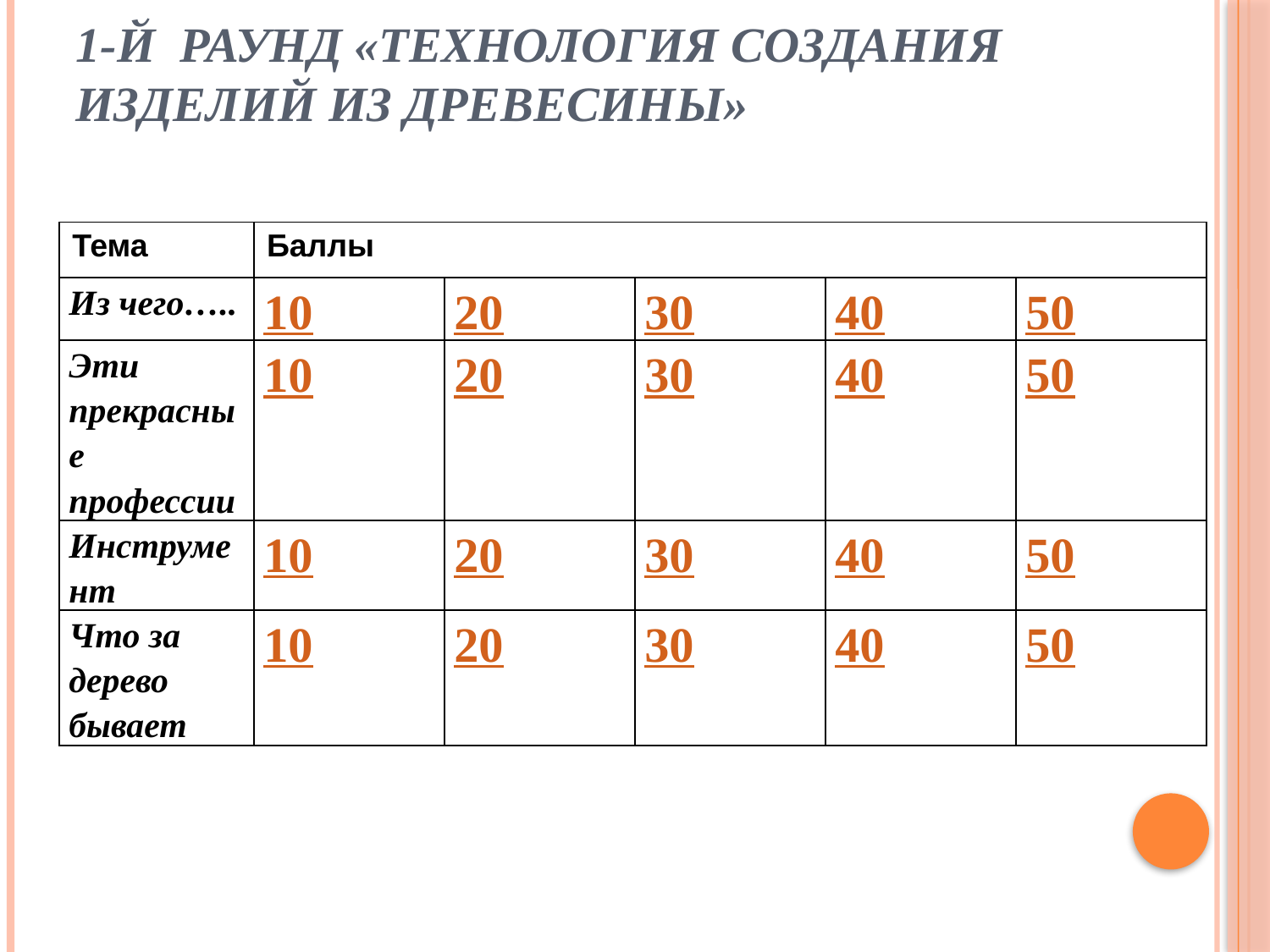

# 1-й  раунд «Технология создания изделий из древесины»
| Тема | Баллы |  |  |  |  |
| --- | --- | --- | --- | --- | --- |
| Из чего….. | 10 | 20 | 30 | 40 | 50 |
| Эти прекрасные профессии | 10 | 20 | 30 | 40 | 50 |
| Инструмент | 10 | 20 | 30 | 40 | 50 |
| Что за дерево бывает | 10 | 20 | 30 | 40 | 50 |